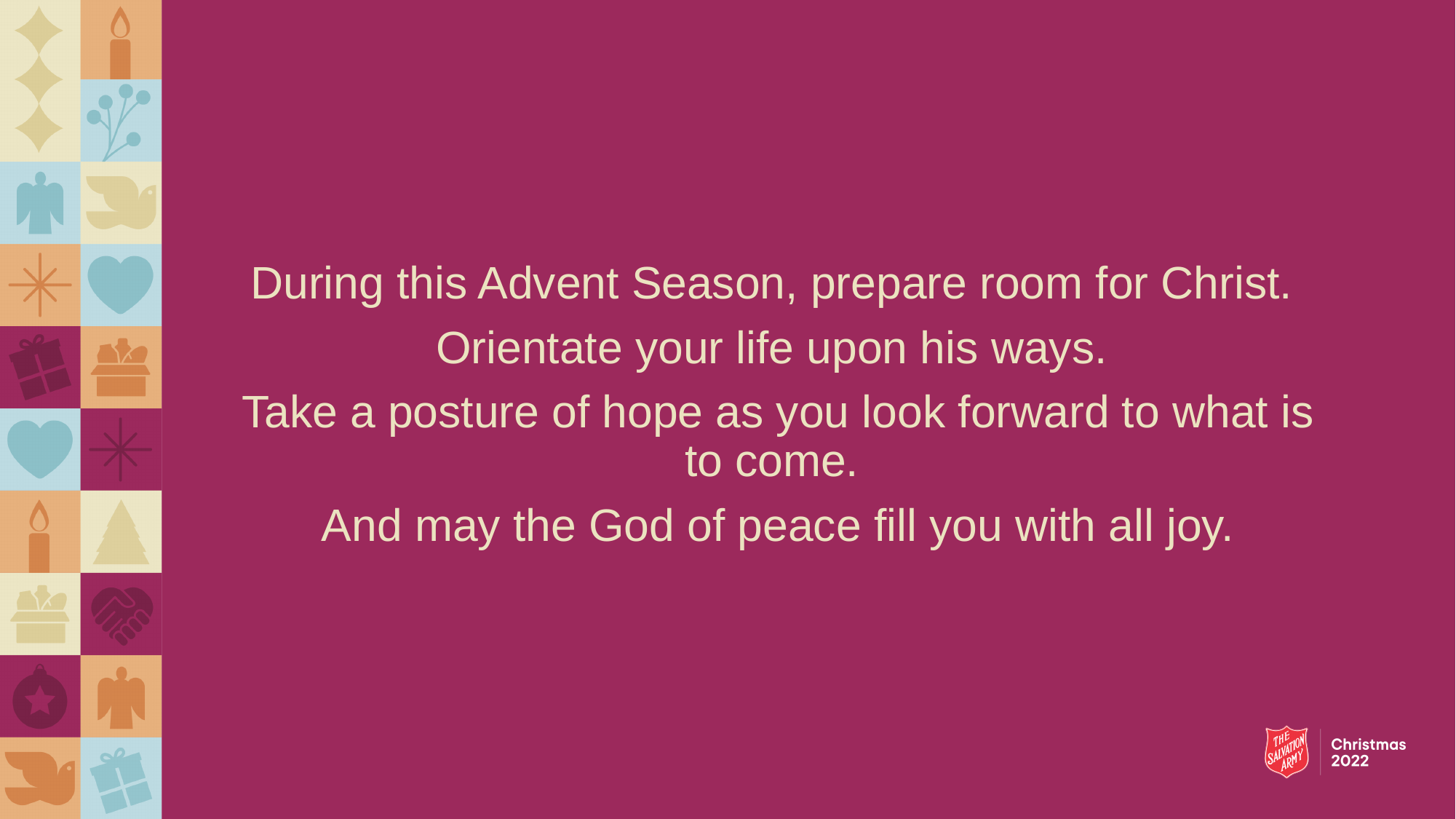

During this Advent Season, prepare room for Christ.
Orientate your life upon his ways.
Take a posture of hope as you look forward to what is to come.
And may the God of peace fill you with all joy.